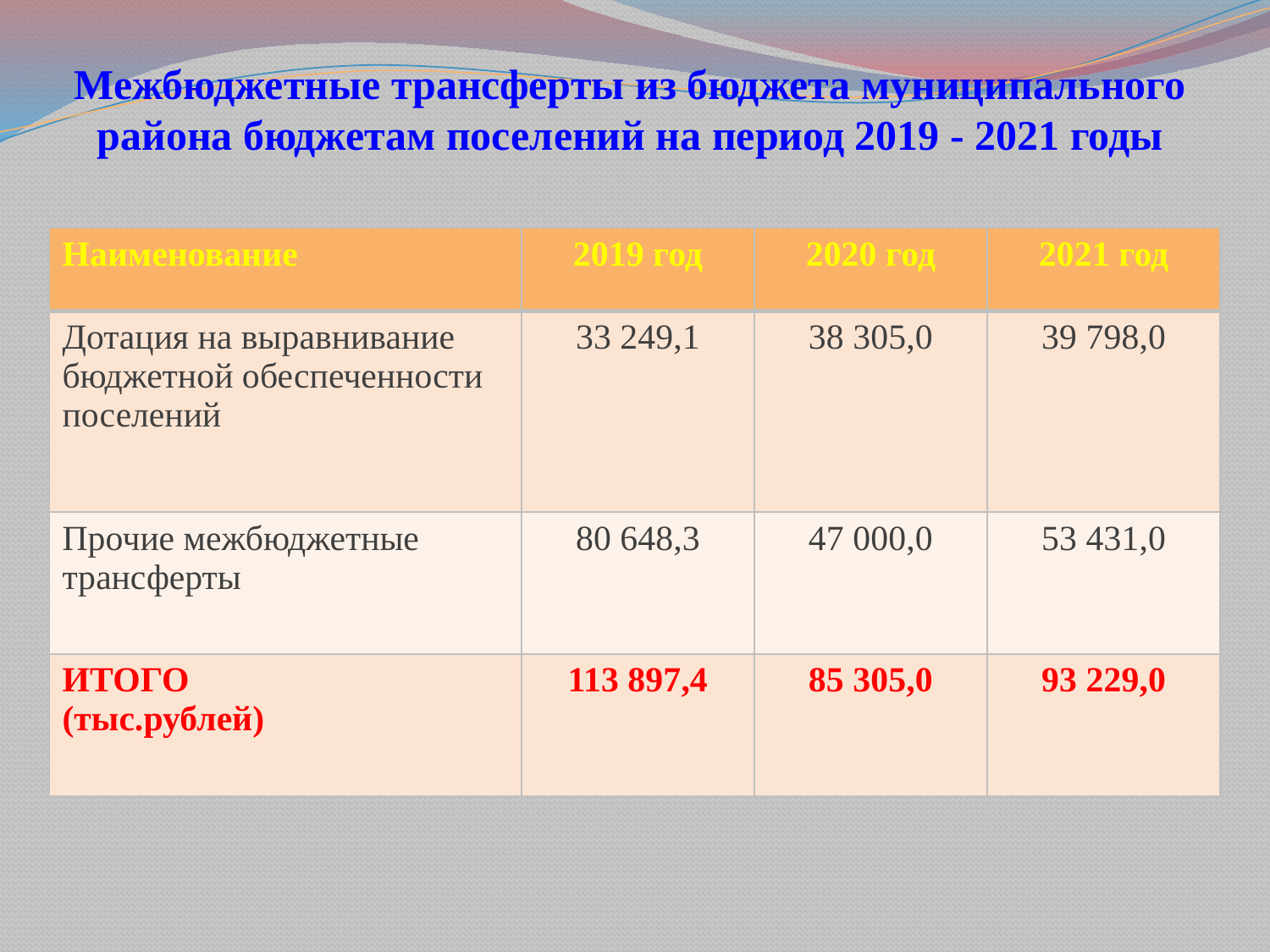

# Межбюджетные трансферты из бюджета муниципального района бюджетам поселений на период 2019 - 2021 годы
| Наименование | 2019 год | 2020 год | 2021 год |
| --- | --- | --- | --- |
| Дотация на выравнивание бюджетной обеспеченности поселений | 33 249,1 | 38 305,0 | 39 798,0 |
| Прочие межбюджетные трансферты | 80 648,3 | 47 000,0 | 53 431,0 |
| ИТОГО (тыс.рублей) | 113 897,4 | 85 305,0 | 93 229,0 |